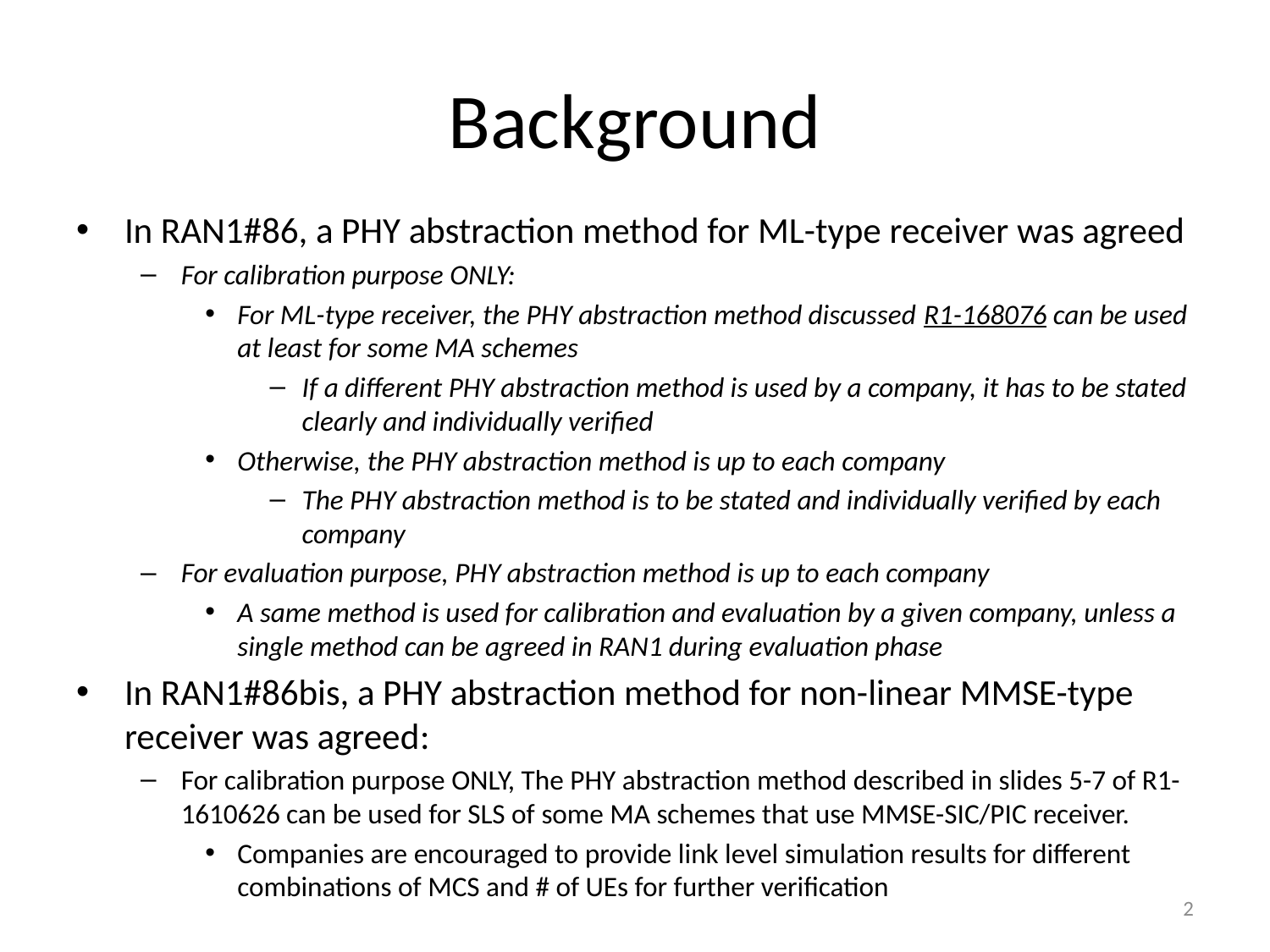

# Background
In RAN1#86, a PHY abstraction method for ML-type receiver was agreed
For calibration purpose ONLY:
For ML-type receiver, the PHY abstraction method discussed R1-168076 can be used at least for some MA schemes
If a different PHY abstraction method is used by a company, it has to be stated clearly and individually verified
Otherwise, the PHY abstraction method is up to each company
The PHY abstraction method is to be stated and individually verified by each company
For evaluation purpose, PHY abstraction method is up to each company
A same method is used for calibration and evaluation by a given company, unless a single method can be agreed in RAN1 during evaluation phase
In RAN1#86bis, a PHY abstraction method for non-linear MMSE-type receiver was agreed:
For calibration purpose ONLY, The PHY abstraction method described in slides 5-7 of R1-1610626 can be used for SLS of some MA schemes that use MMSE-SIC/PIC receiver.
Companies are encouraged to provide link level simulation results for different combinations of MCS and # of UEs for further verification
2